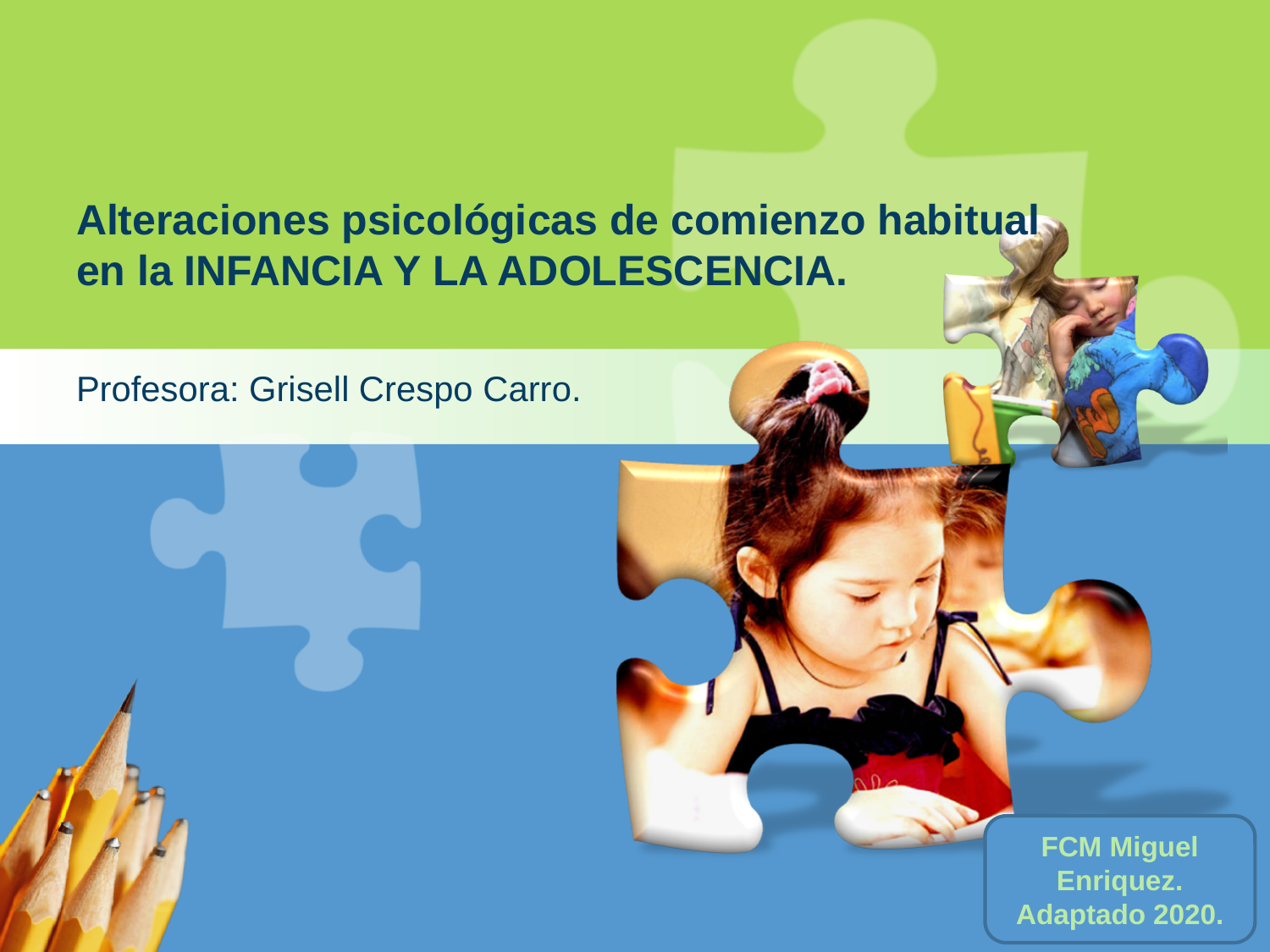

# Alteraciones psicológicas de comienzo habitual en la INFANCIA Y LA ADOLESCENCIA.
Profesora: Grisell Crespo Carro.
FCM Miguel Enriquez.
Adaptado 2020.